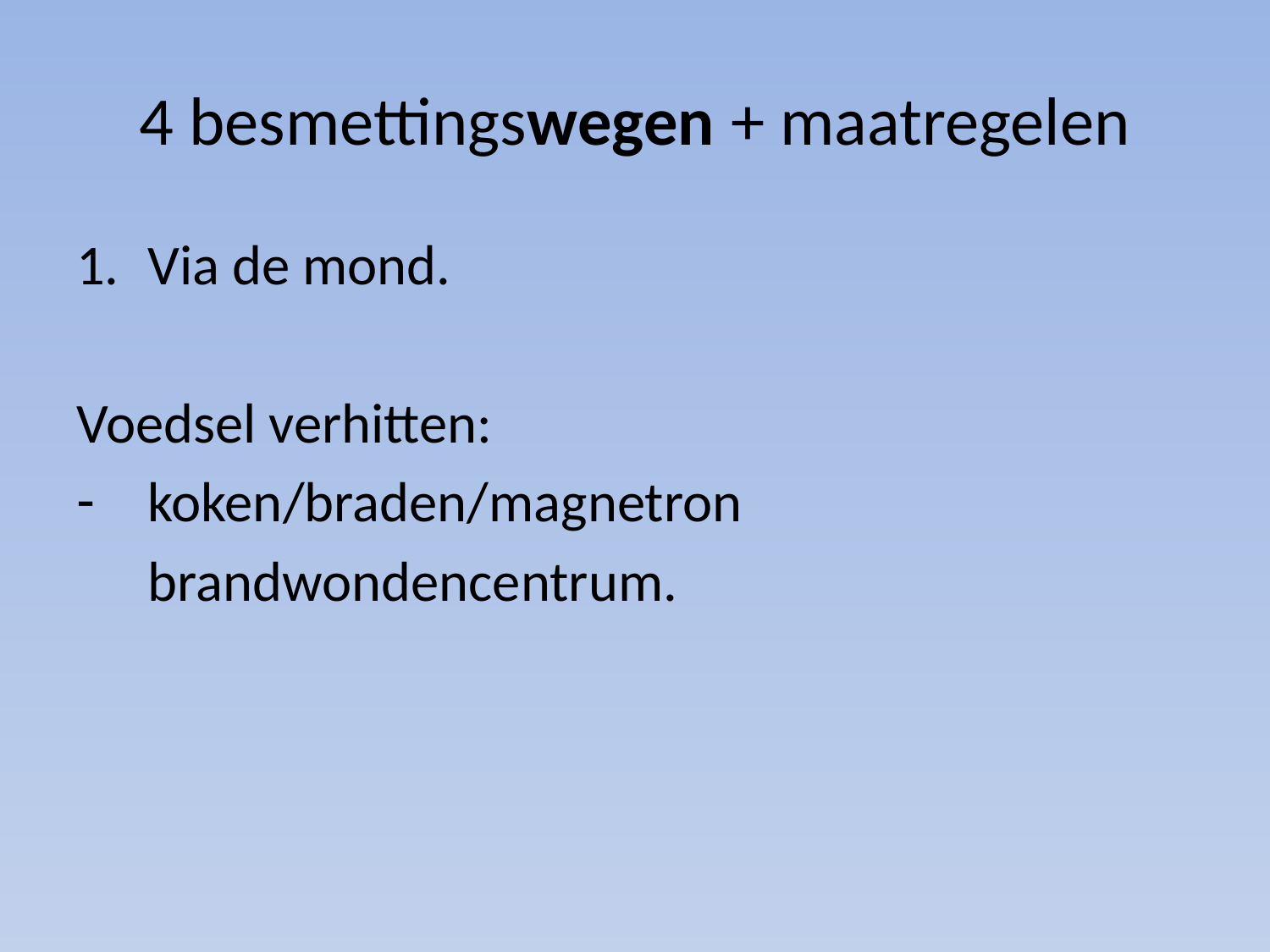

# 4 besmettingswegen + maatregelen
Via de mond.

Voedsel verhitten:
koken/braden/magnetron
	brandwondencentrum.